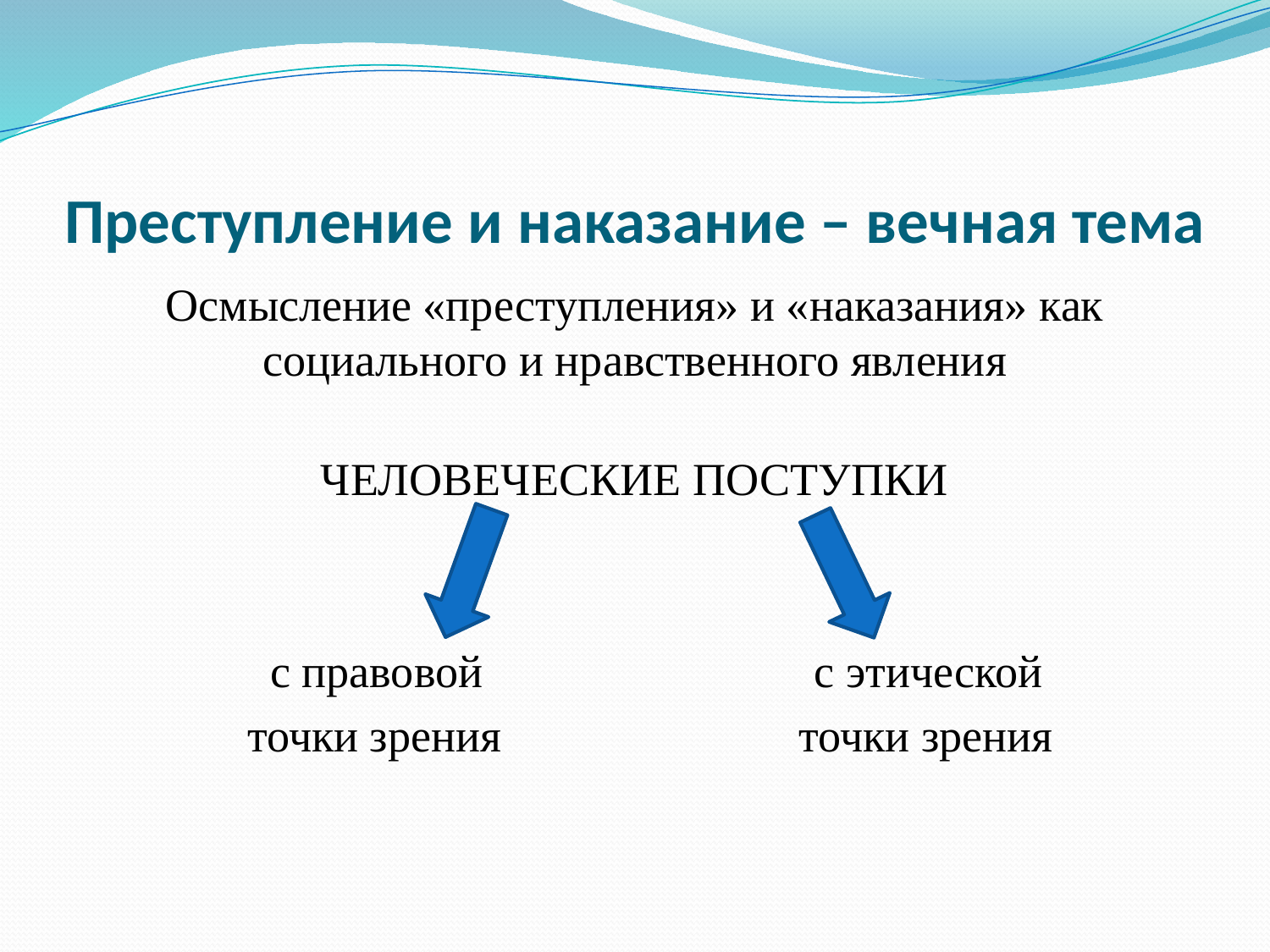

# Преступление и наказание – вечная тема
Осмысление «преступления» и «наказания» как социального и нравственного явления
ЧЕЛОВЕЧЕСКИЕ ПОСТУПКИ

                 с правовой                             с этической
               точки зрения                          точки зрения